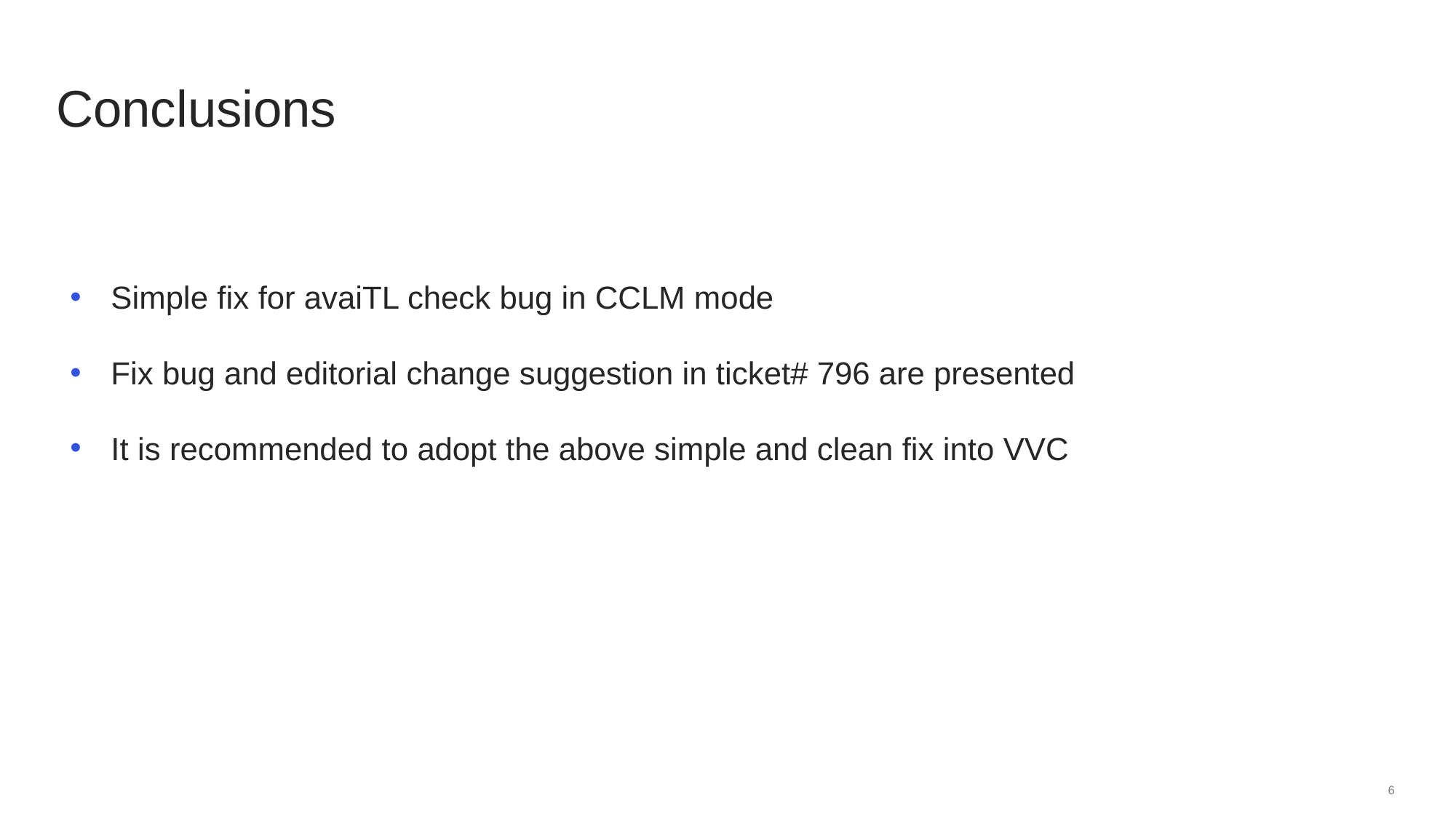

# Conclusions
Simple fix for avaiTL check bug in CCLM mode
Fix bug and editorial change suggestion in ticket# 796 are presented
It is recommended to adopt the above simple and clean fix into VVC